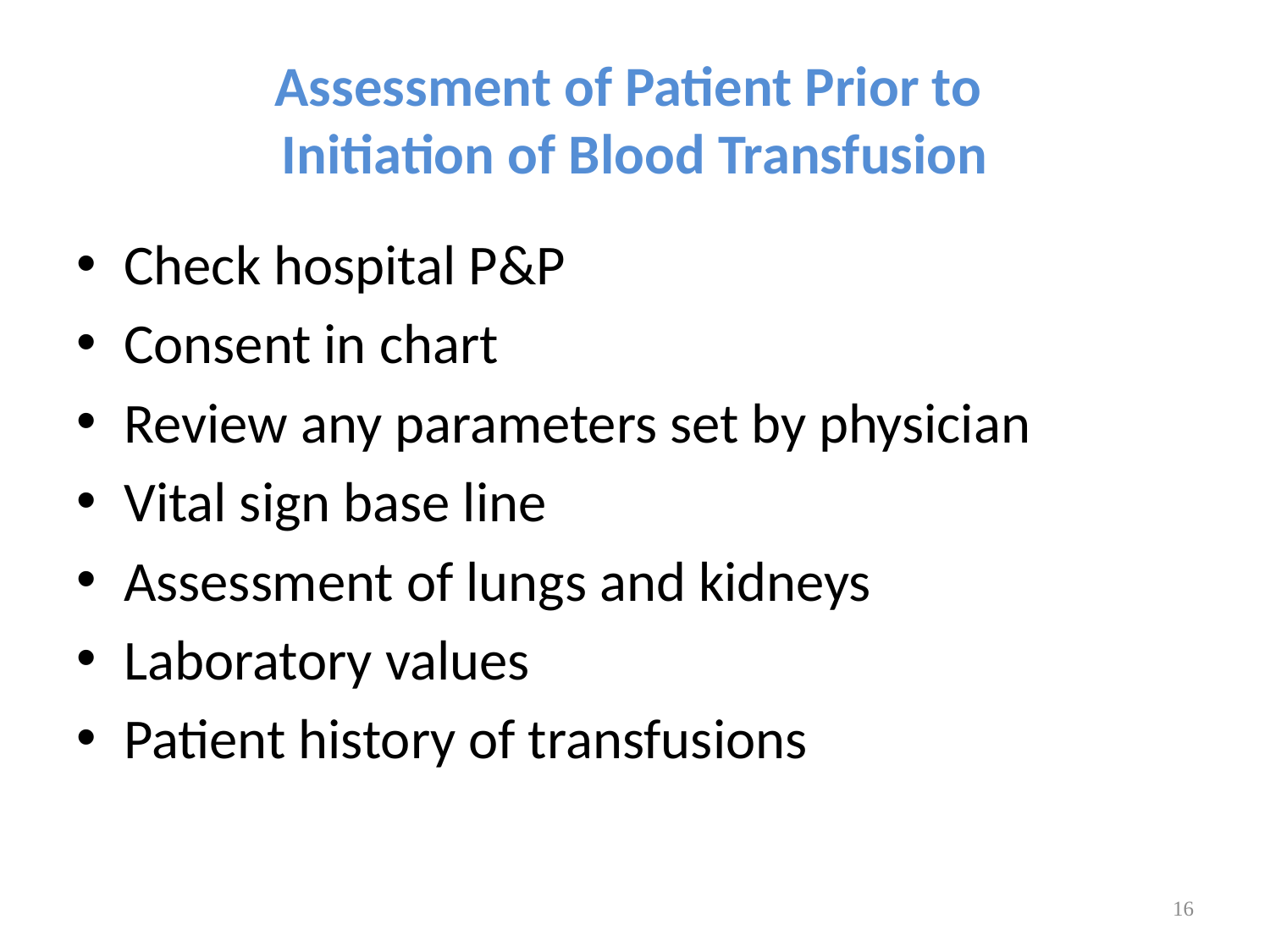

# Assessment of Patient Prior to Initiation of Blood Transfusion
Check hospital P&P
Consent in chart
Review any parameters set by physician
Vital sign base line
Assessment of lungs and kidneys
Laboratory values
Patient history of transfusions
16